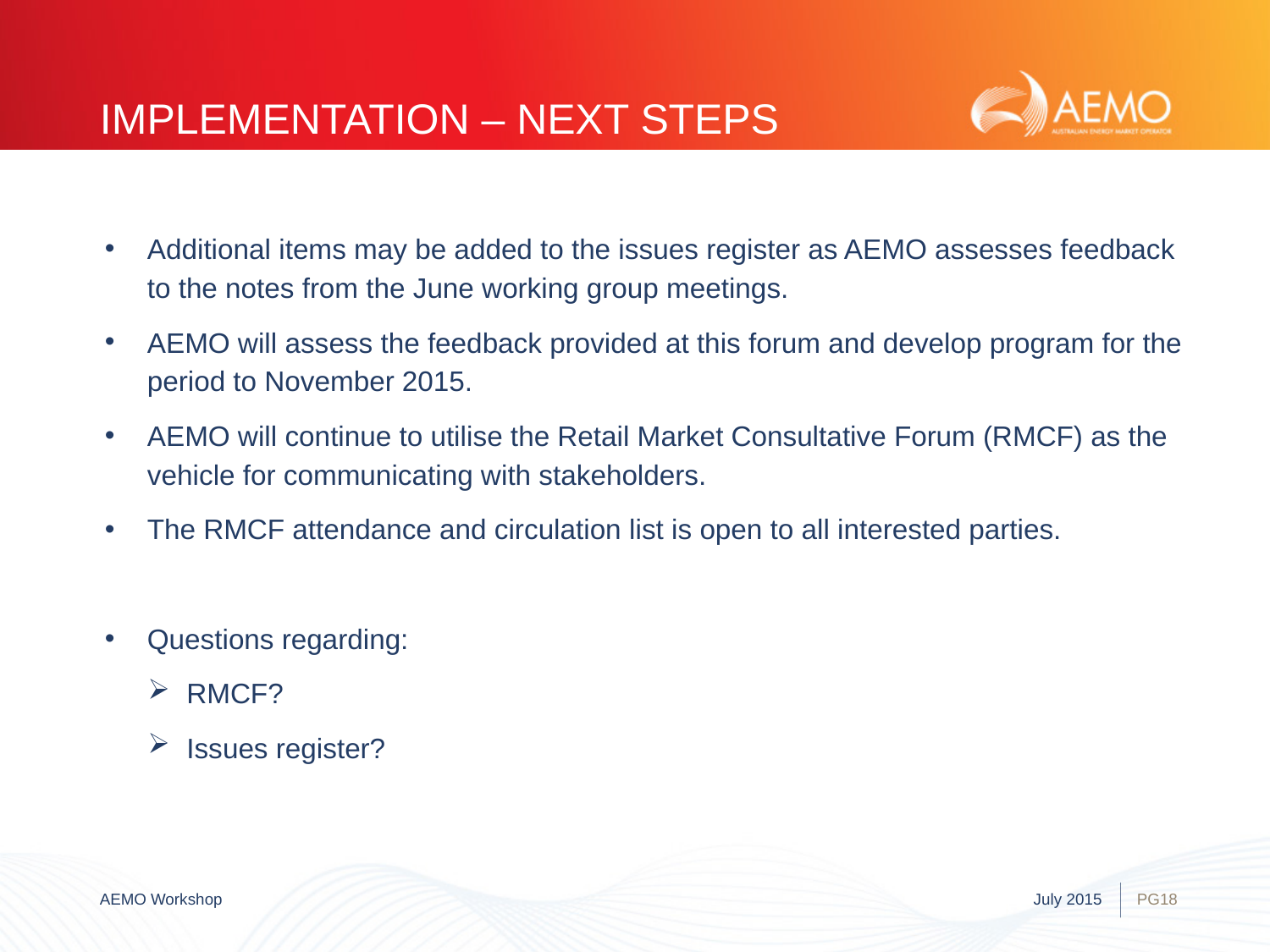

# Implementation – next steps

Additional items may be added to the issues register as AEMO assesses feedback to the notes from the June working group meetings.
AEMO will assess the feedback provided at this forum and develop program for the period to November 2015.
AEMO will continue to utilise the Retail Market Consultative Forum (RMCF) as the vehicle for communicating with stakeholders.
The RMCF attendance and circulation list is open to all interested parties.

Questions regarding:
RMCF?
Issues register?

AEMO Workshop
July 2015
PG18